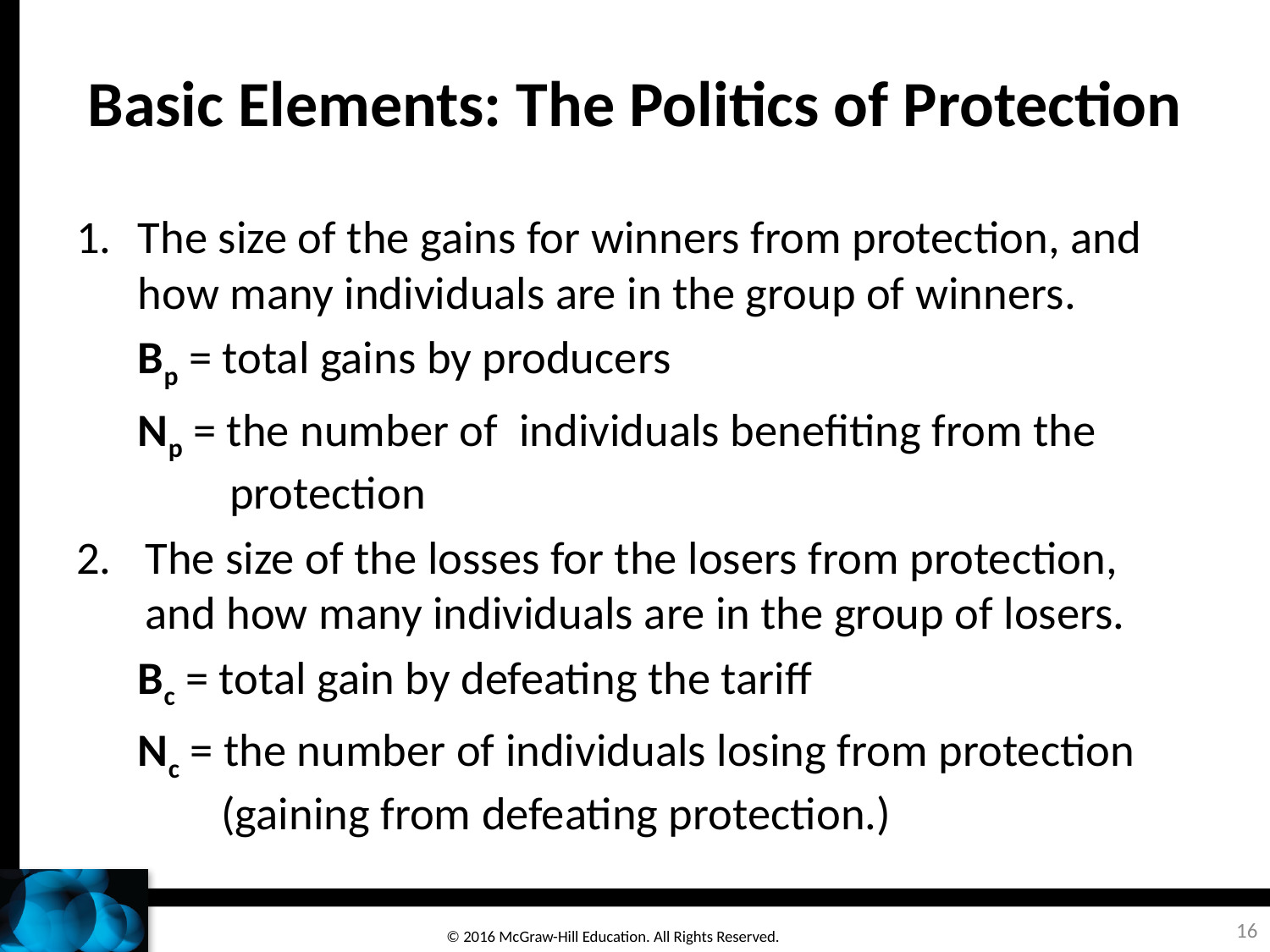

# Basic Elements: The Politics of Protection
The size of the gains for winners from protection, and how many individuals are in the group of winners.
Bp = total gains by producers
Np = the number of  individuals benefiting from the protection
The size of the losses for the losers from protection, and how many individuals are in the group of losers.
Bc = total gain by defeating the tariff
Nc = the number of individuals losing from protection (gaining from defeating protection.)
16
© 2016 McGraw-Hill Education. All Rights Reserved.